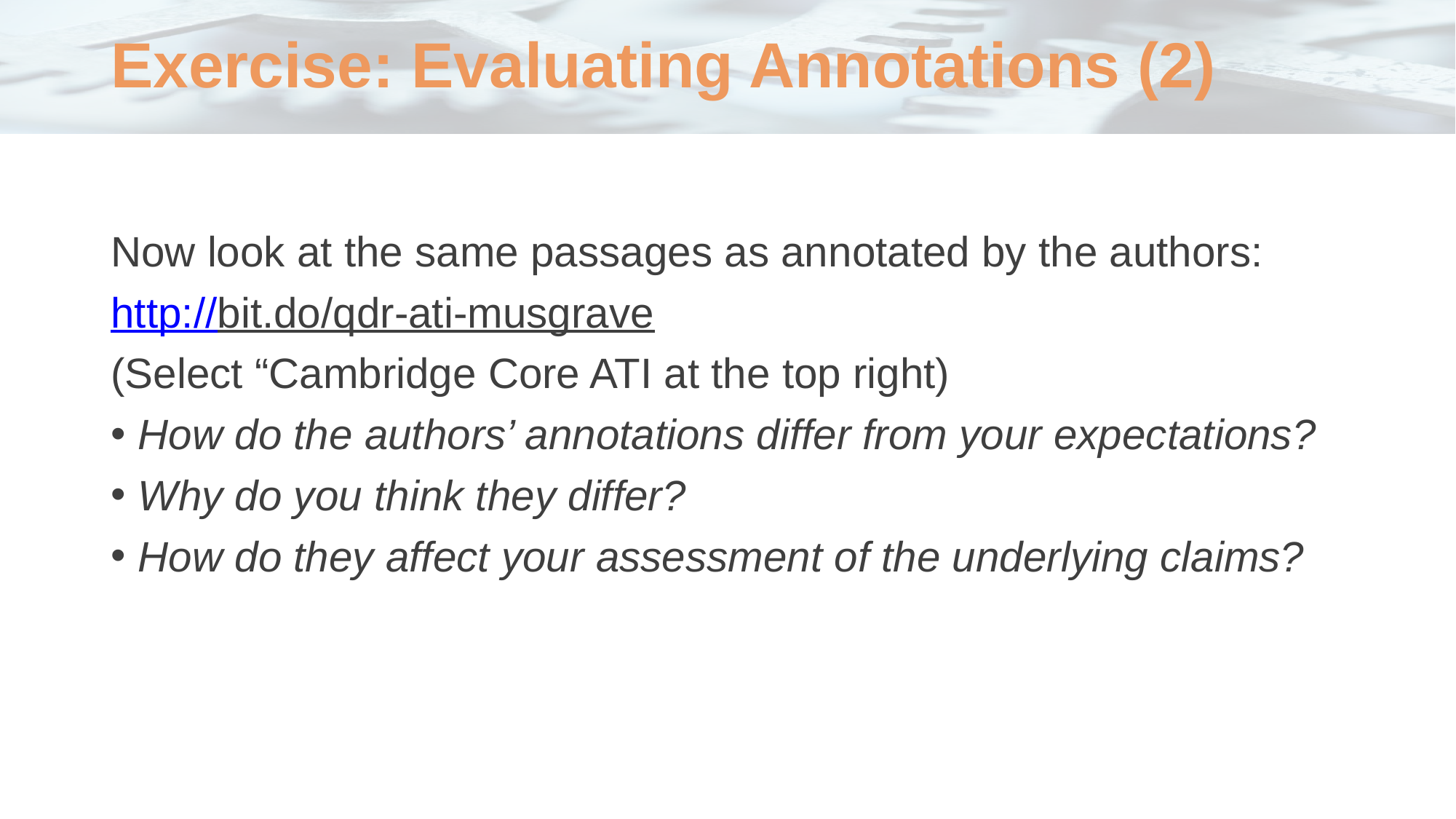

# Exercise: Evaluating Annotations (2)
Now look at the same passages as annotated by the authors:
http://bit.do/qdr-ati-musgrave
(Select “Cambridge Core ATI at the top right)
How do the authors’ annotations differ from your expectations?
Why do you think they differ?
How do they affect your assessment of the underlying claims?